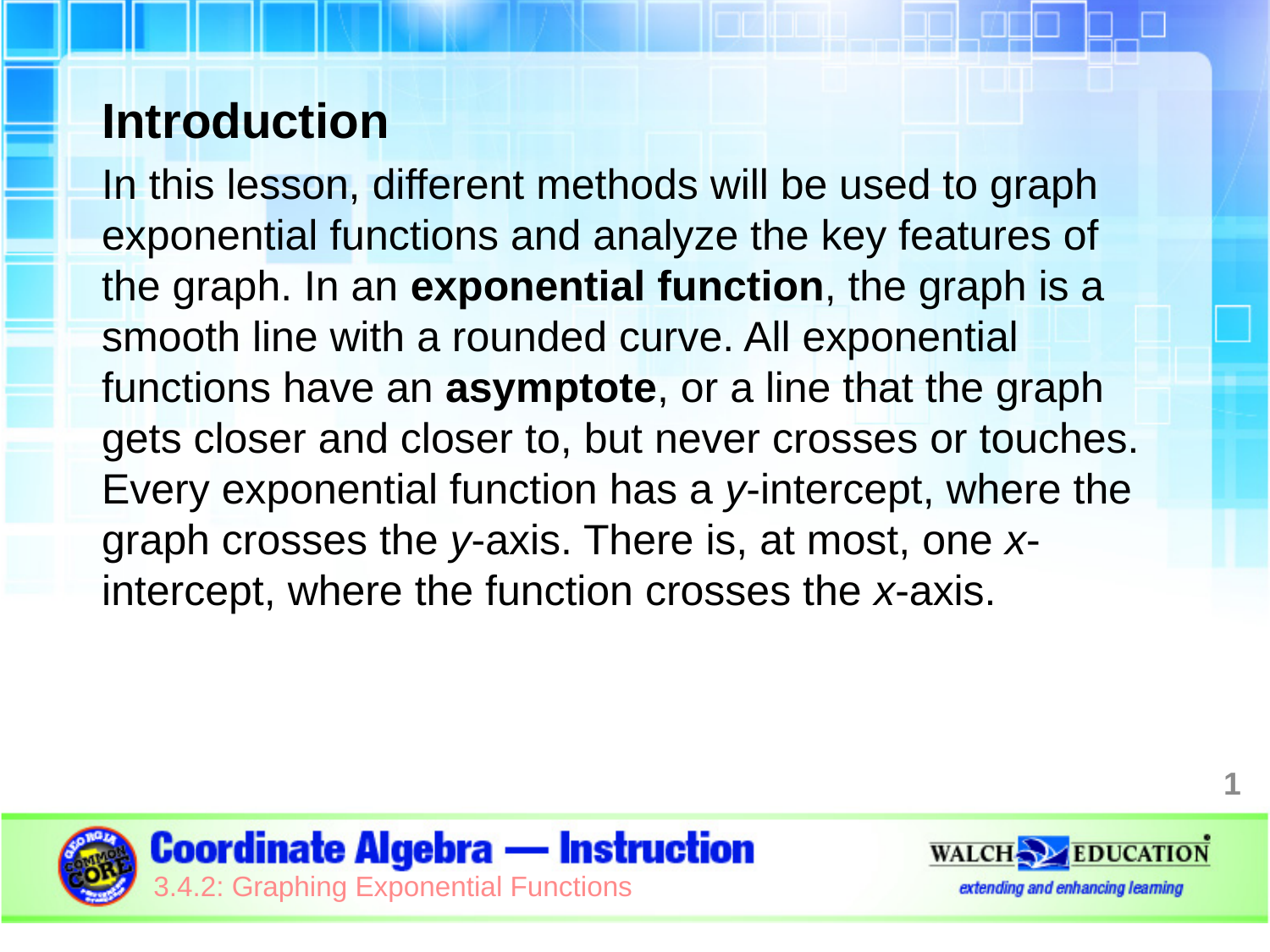

Introduction
In this lesson, different methods will be used to graph exponential functions and analyze the key features of the graph. In an exponential function, the graph is a smooth line with a rounded curve. All exponential functions have an asymptote, or a line that the graph gets closer and closer to, but never crosses or touches. Every exponential function has a y-intercept, where the graph crosses the y-axis. There is, at most, one x-intercept, where the function crosses the x-axis.
1
3.4.2: Graphing Exponential Functions